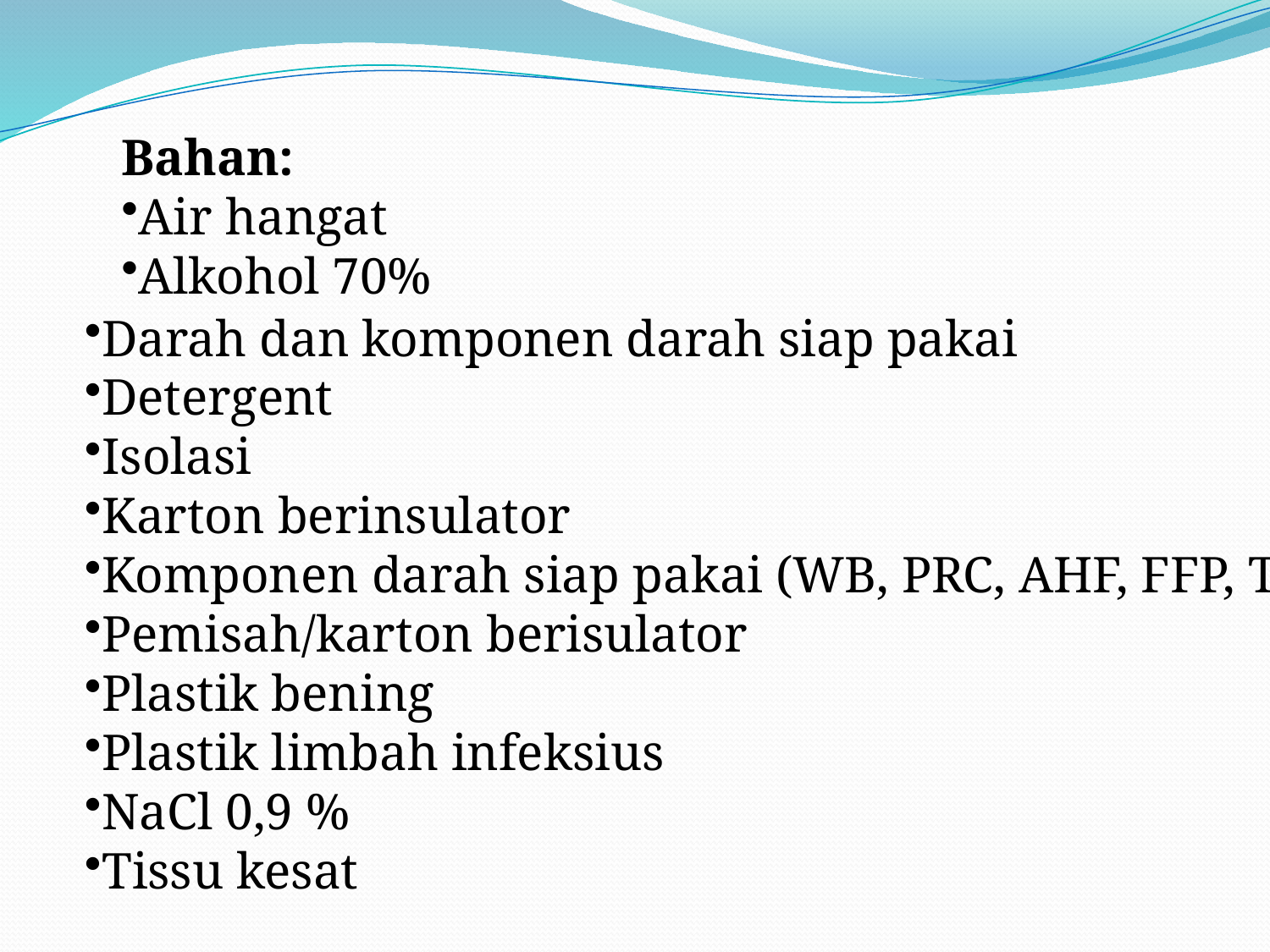

Bahan:
Air hangat
Alkohol 70%
Darah dan komponen darah siap pakai
Detergent
Isolasi
Karton berinsulator
Komponen darah siap pakai (WB, PRC, AHF, FFP, TC)
Pemisah/karton berisulator
Plastik bening
Plastik limbah infeksius
NaCl 0,9 %
Tissu kesat